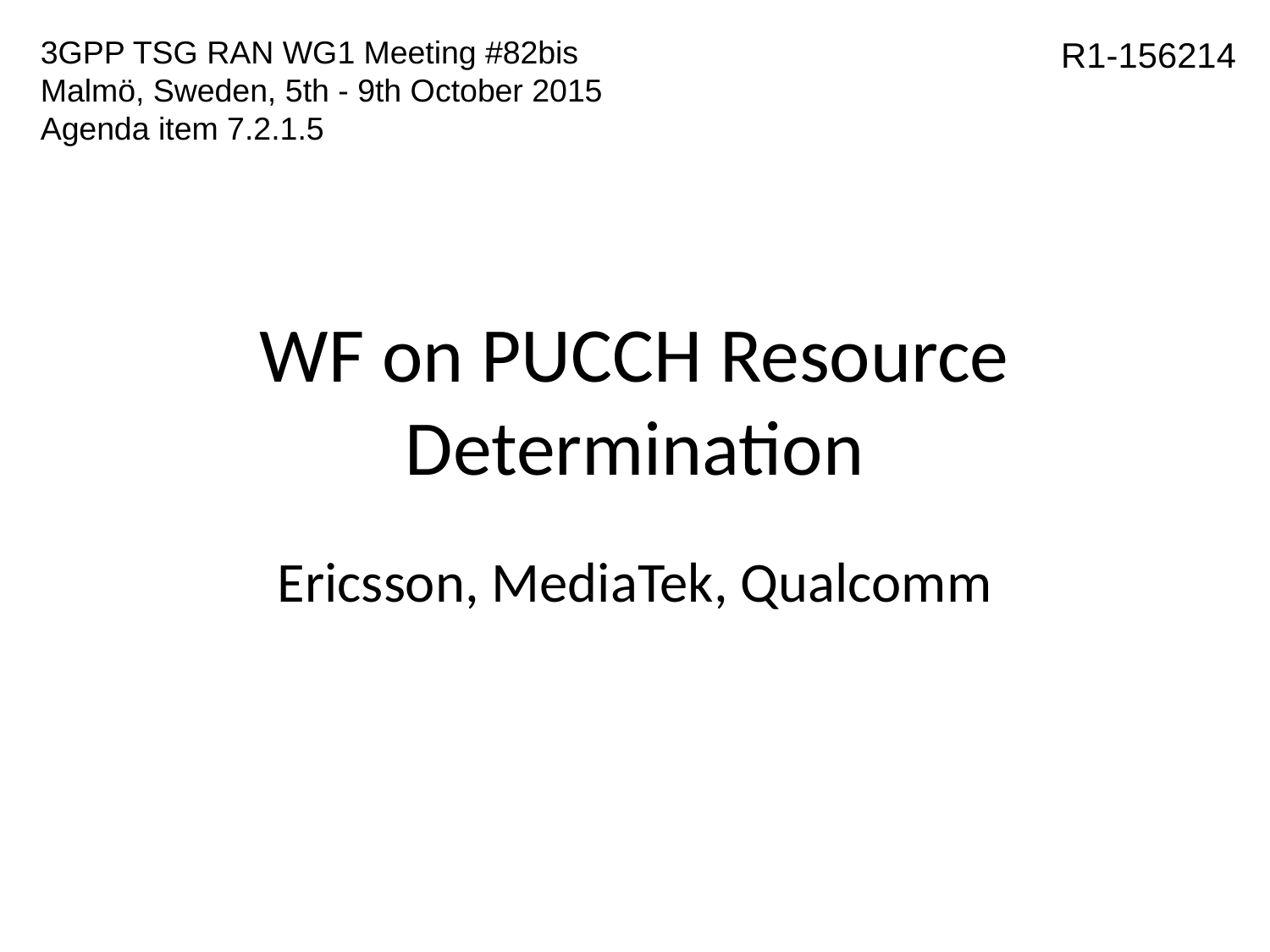

3GPP TSG RAN WG1 Meeting #82bis
Malmö, Sweden, 5th - 9th October 2015
Agenda item 7.2.1.5
R1-156214
# WF on PUCCH Resource Determination
Ericsson, MediaTek, Qualcomm